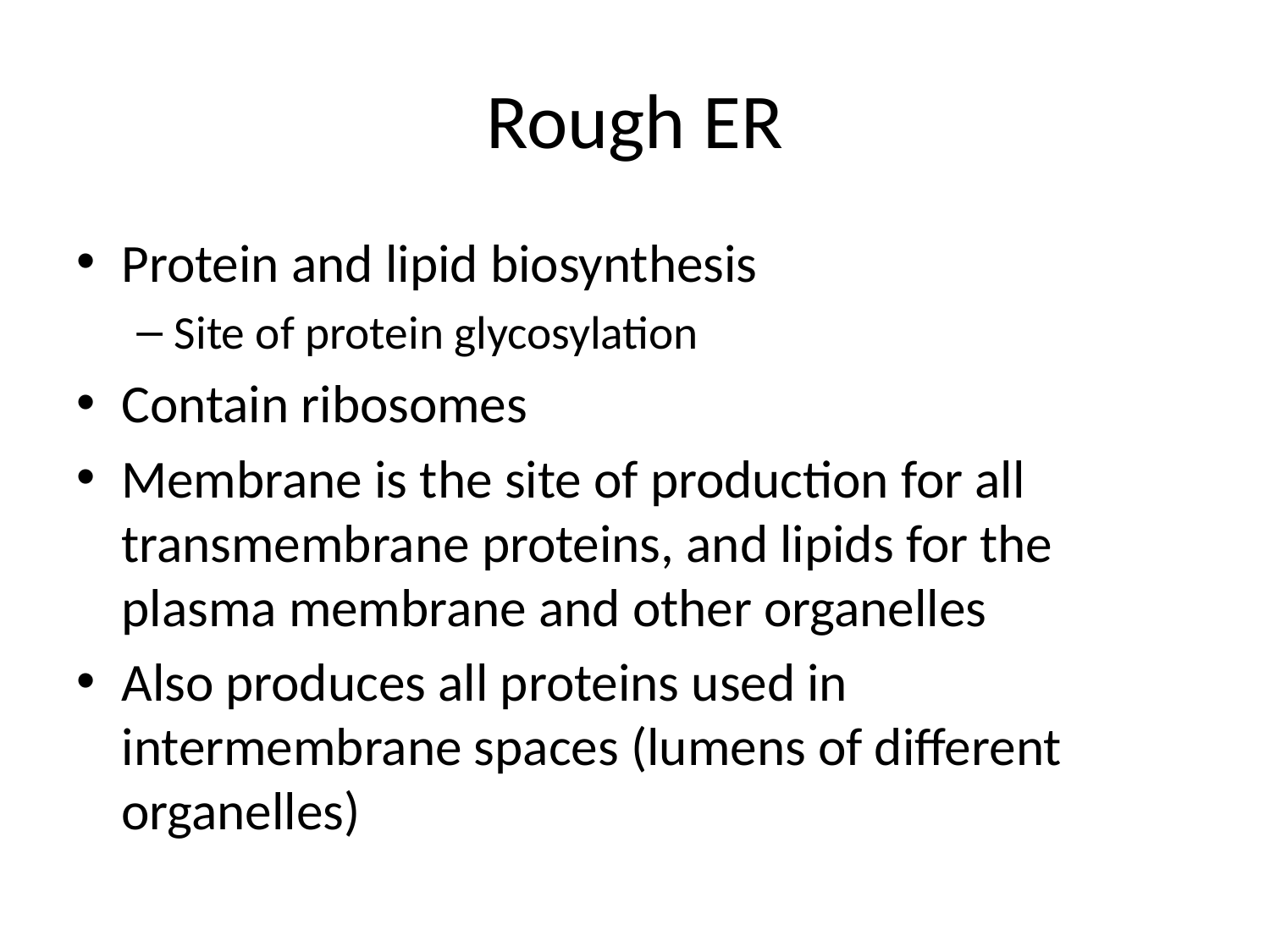

# Rough ER
Protein and lipid biosynthesis
Site of protein glycosylation
Contain ribosomes
Membrane is the site of production for all transmembrane proteins, and lipids for the plasma membrane and other organelles
Also produces all proteins used in intermembrane spaces (lumens of different organelles)